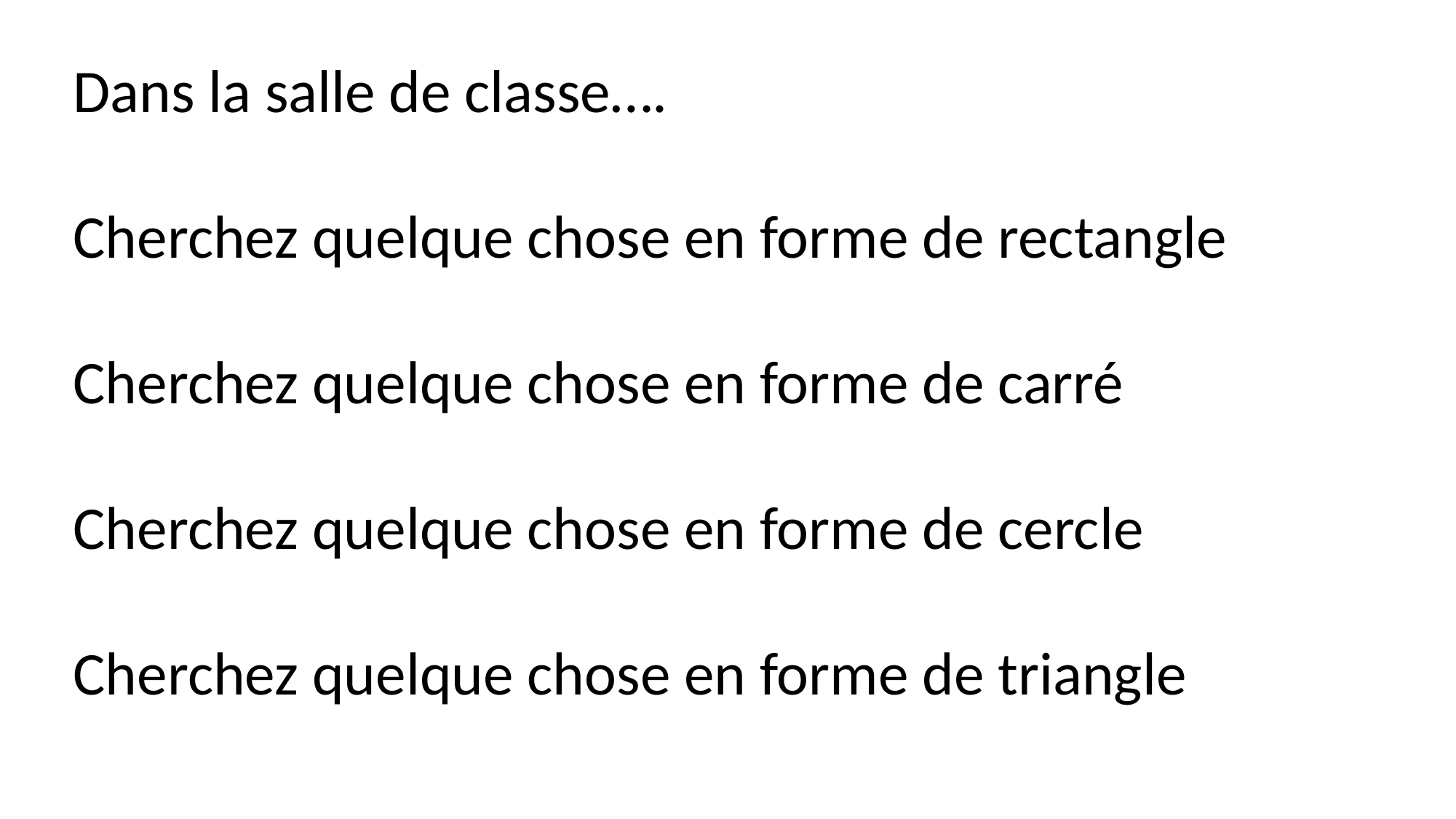

Dans la salle de classe….

Cherchez quelque chose en forme de rectangle

Cherchez quelque chose en forme de carré

Cherchez quelque chose en forme de cercle

Cherchez quelque chose en forme de triangle